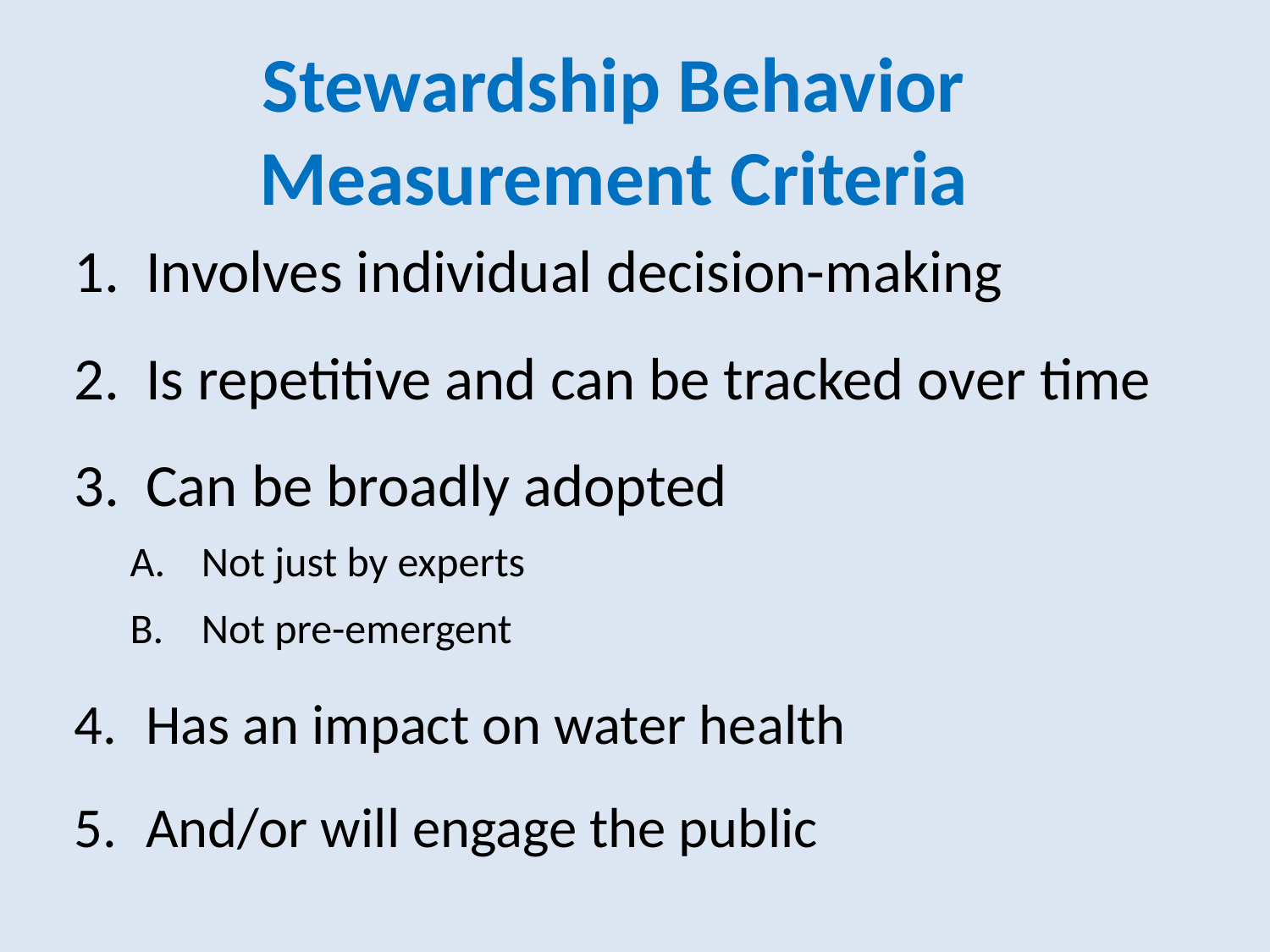

Stewardship Behavior
Measurement Criteria

Involves individual decision-making
Is repetitive and can be tracked over time
Can be broadly adopted
Not just by experts
Not pre-emergent
Has an impact on water health
And/or will engage the public